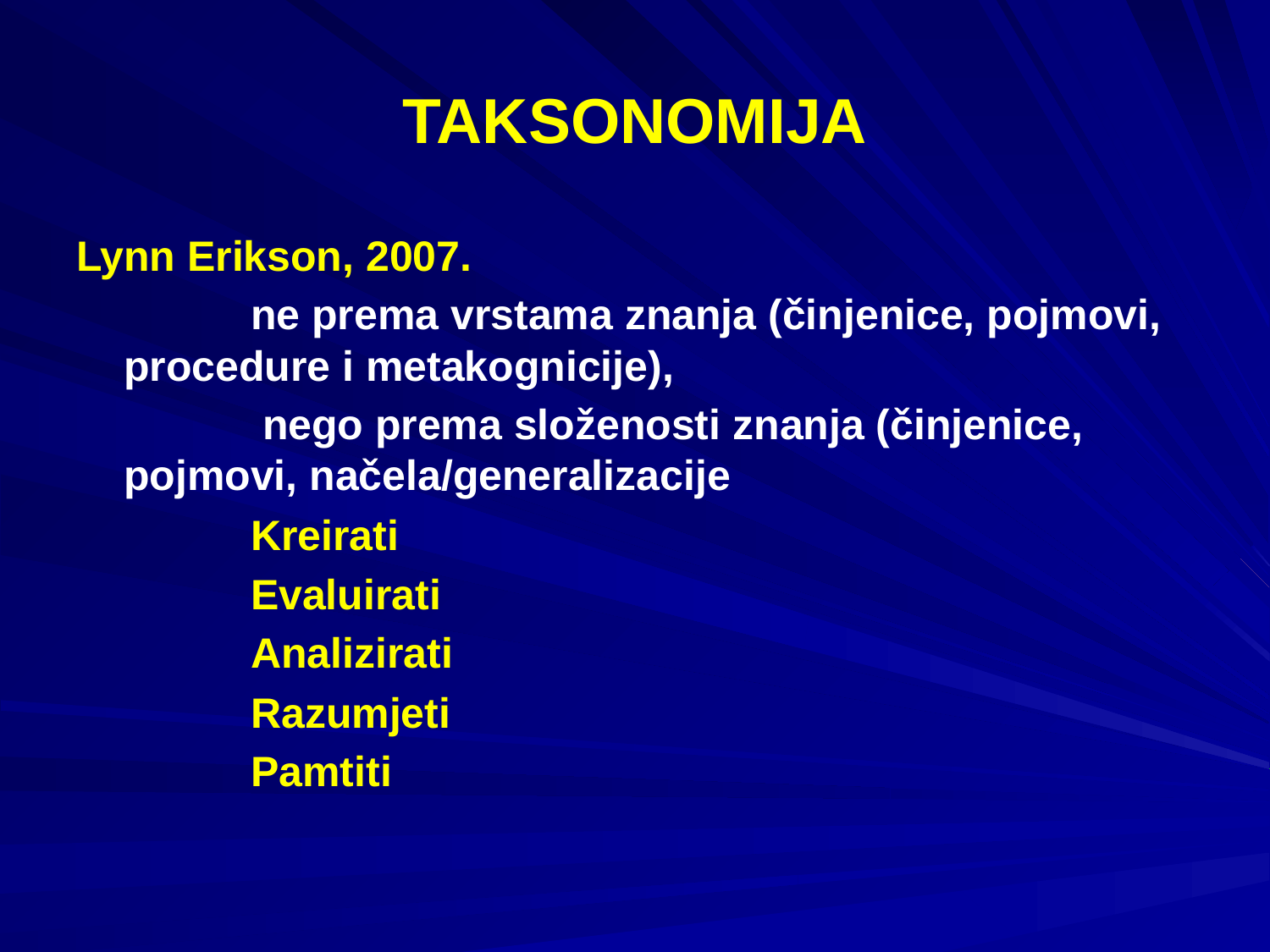

# TAKSONOMIJA
Lynn Erikson, 2007.
		ne prema vrstama znanja (činjenice, pojmovi, procedure i metakognicije),
		 nego prema složenosti znanja (činjenice, pojmovi, načela/generalizacije
		Kreirati
		Evaluirati
		Analizirati
		Razumjeti
		Pamtiti